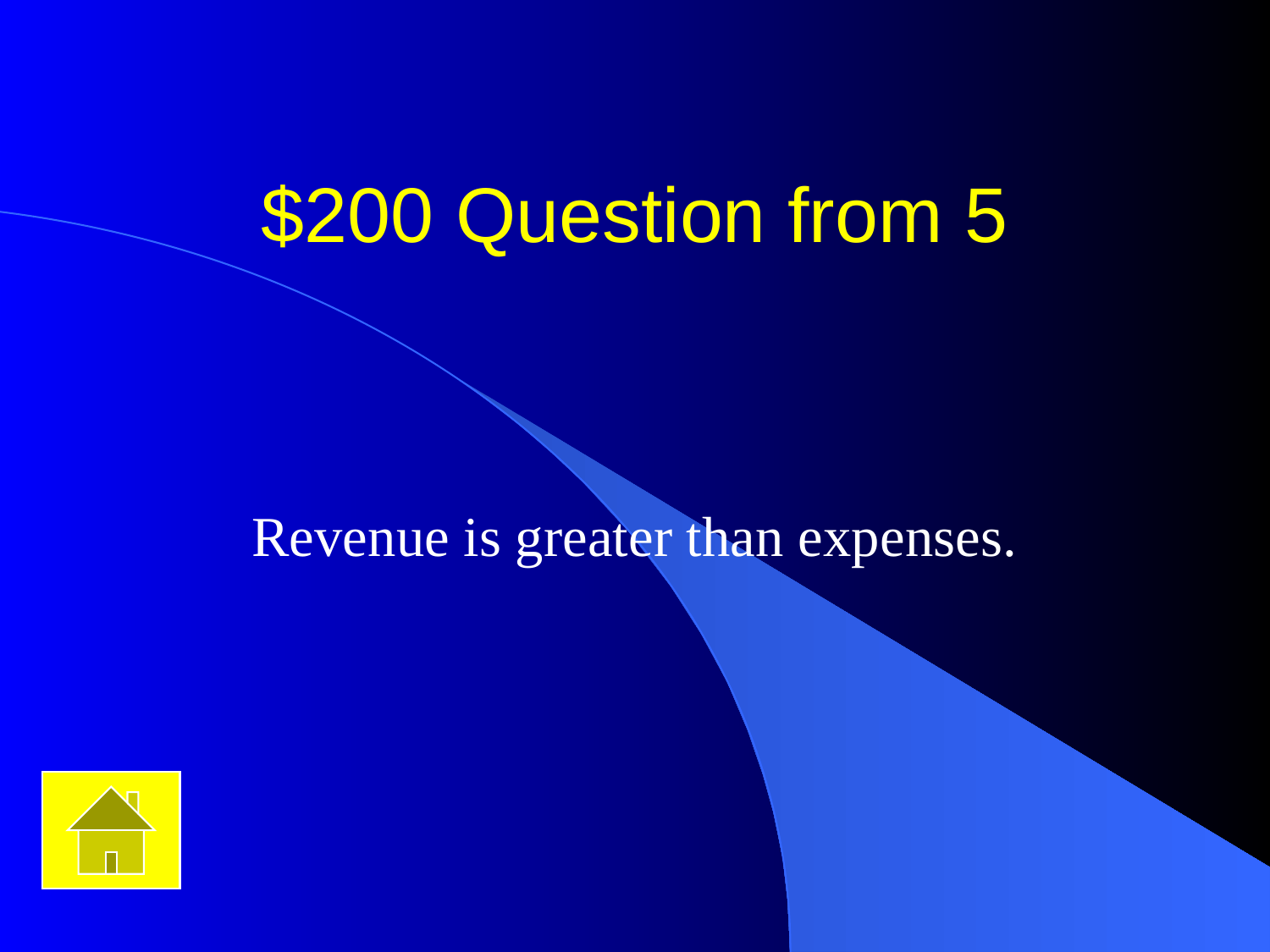

# $200 Question from 5
Revenue is greater than expenses.